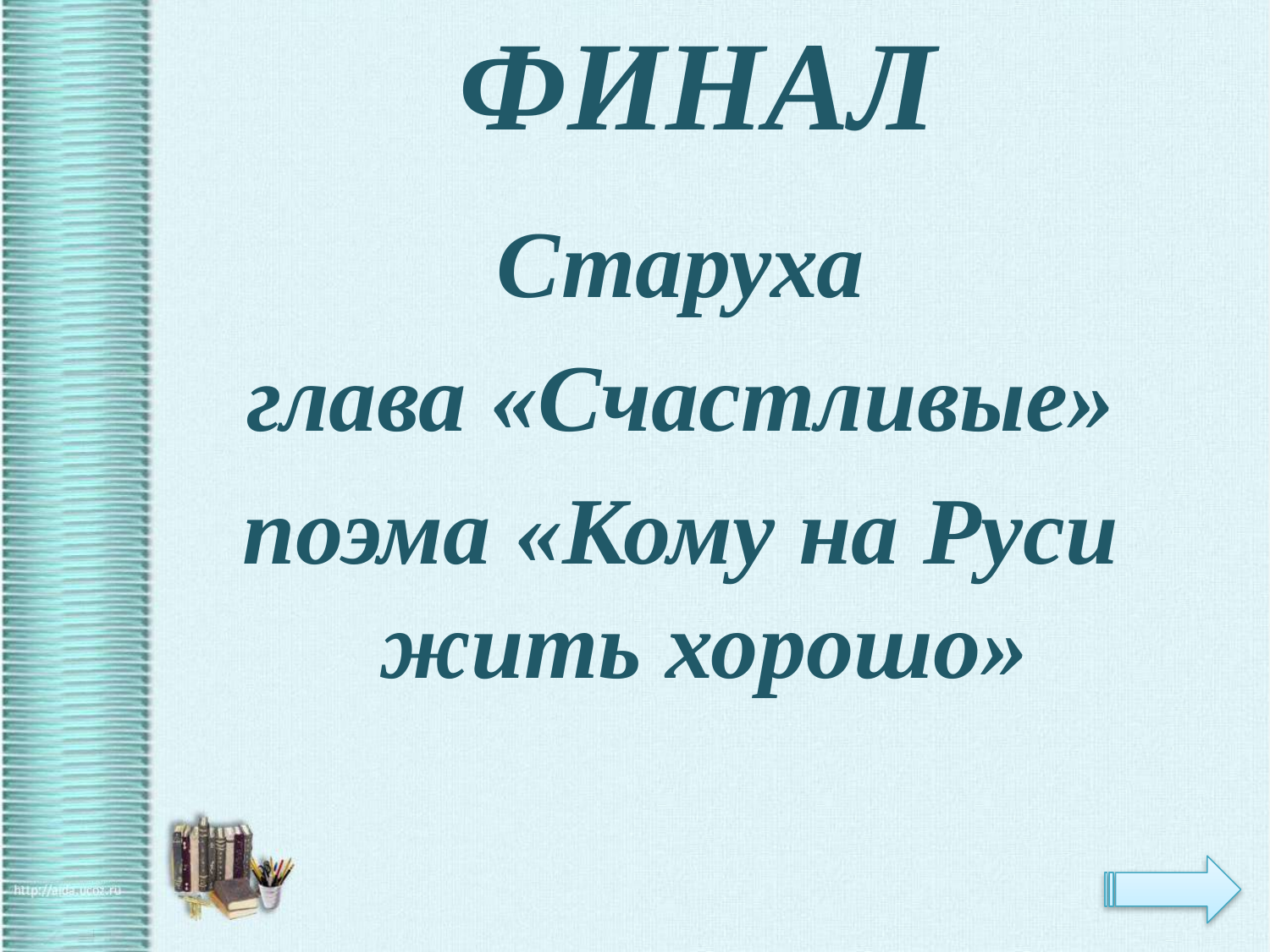

# ФИНАЛ
Старуха
глава «Счастливые»
поэма «Кому на Руси жить хорошо»